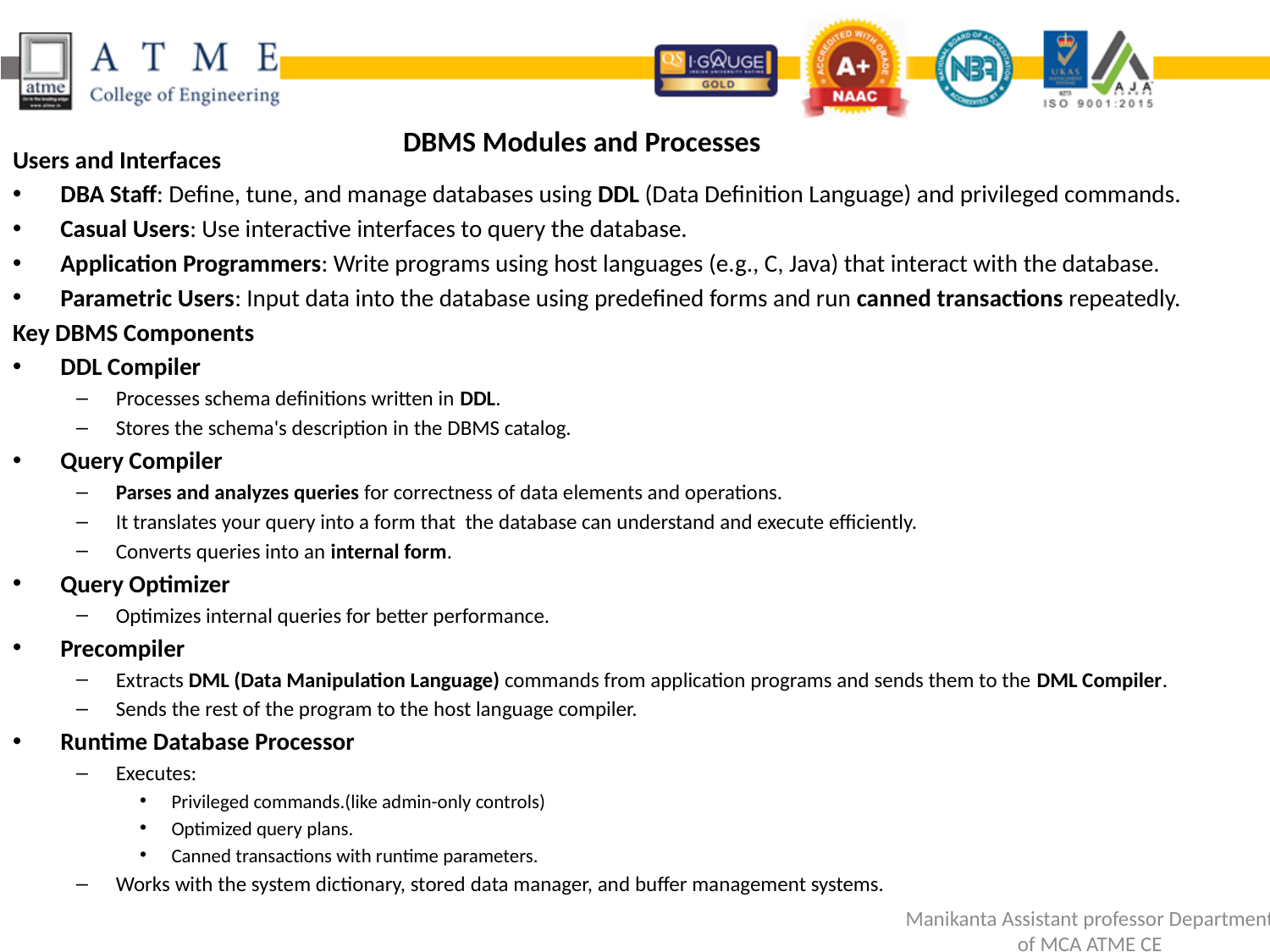

# DBMS Modules and Processes
Users and Interfaces
DBA Staff: Define, tune, and manage databases using DDL (Data Definition Language) and privileged commands.
Casual Users: Use interactive interfaces to query the database.
Application Programmers: Write programs using host languages (e.g., C, Java) that interact with the database.
Parametric Users: Input data into the database using predefined forms and run canned transactions repeatedly.
Key DBMS Components
DDL Compiler
Processes schema definitions written in DDL.
Stores the schema's description in the DBMS catalog.
Query Compiler
Parses and analyzes queries for correctness of data elements and operations.
It translates your query into a form that  the database can understand and execute efficiently.
Converts queries into an internal form.
Query Optimizer
Optimizes internal queries for better performance.
Precompiler
Extracts DML (Data Manipulation Language) commands from application programs and sends them to the DML Compiler.
Sends the rest of the program to the host language compiler.
Runtime Database Processor
Executes:
Privileged commands.(like admin-only controls)
Optimized query plans.
Canned transactions with runtime parameters.
Works with the system dictionary, stored data manager, and buffer management systems.

Manikanta Assistant professor Department of MCA ATME CE